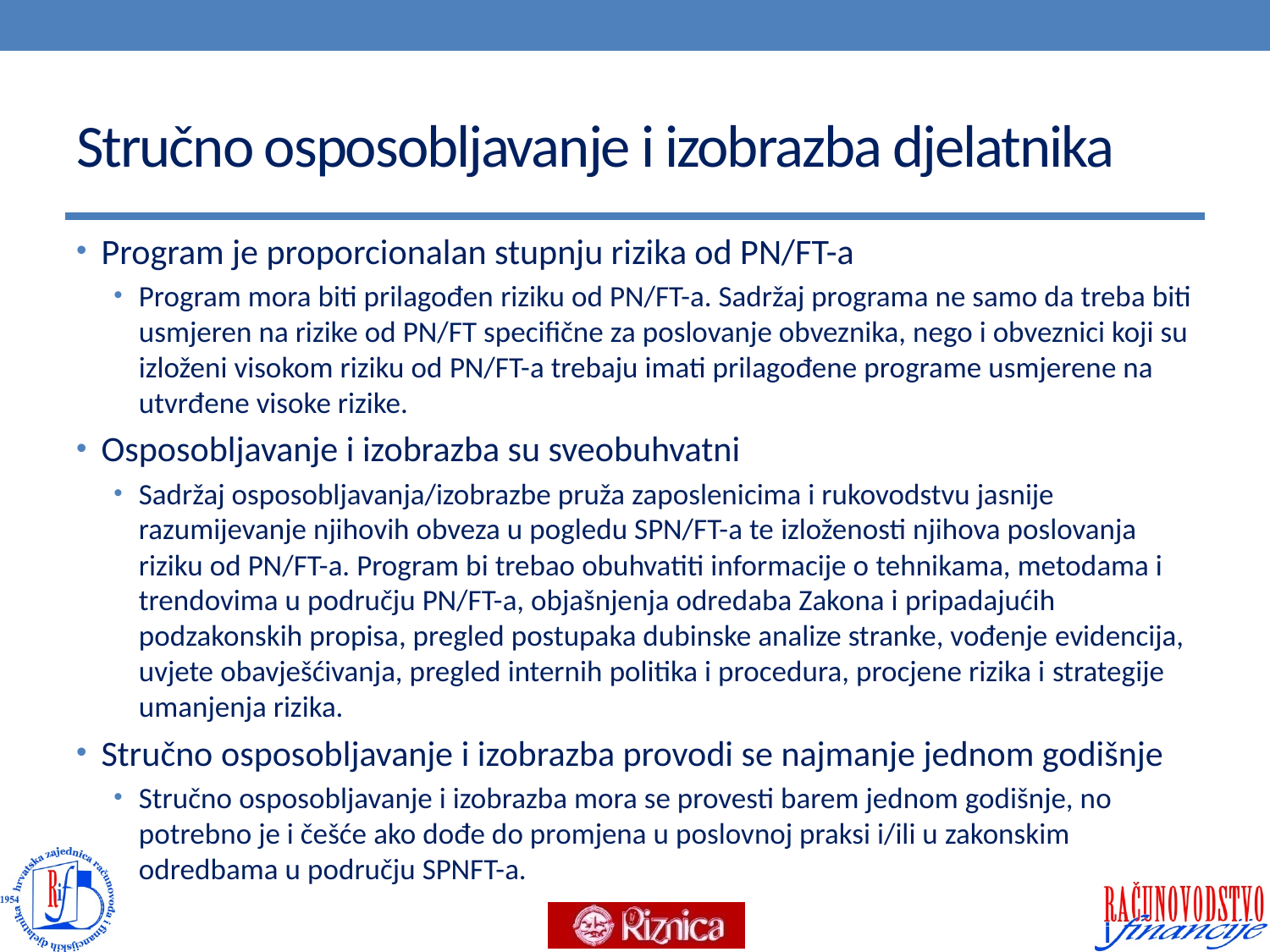

# Stručno osposobljavanje i izobrazba djelatnika
Program je proporcionalan stupnju rizika od PN/FT-a
Program mora biti prilagođen riziku od PN/FT-a. Sadržaj programa ne samo da treba biti usmjeren na rizike od PN/FT specifične za poslovanje obveznika, nego i obveznici koji su izloženi visokom riziku od PN/FT-a trebaju imati prilagođene programe usmjerene na utvrđene visoke rizike.
Osposobljavanje i izobrazba su sveobuhvatni
Sadržaj osposobljavanja/izobrazbe pruža zaposlenicima i rukovodstvu jasnije razumijevanje njihovih obveza u pogledu SPN/FT-a te izloženosti njihova poslovanja riziku od PN/FT-a. Program bi trebao obuhvatiti informacije o tehnikama, metodama i trendovima u području PN/FT-a, objašnjenja odredaba Zakona i pripadajućih podzakonskih propisa, pregled postupaka dubinske analize stranke, vođenje evidencija, uvjete obavješćivanja, pregled internih politika i procedura, procjene rizika i strategije umanjenja rizika.
Stručno osposobljavanje i izobrazba provodi se najmanje jednom godišnje
Stručno osposobljavanje i izobrazba mora se provesti barem jednom godišnje, no potrebno je i češće ako dođe do promjena u poslovnoj praksi i/ili u zakonskim odredbama u području SPNFT-a.